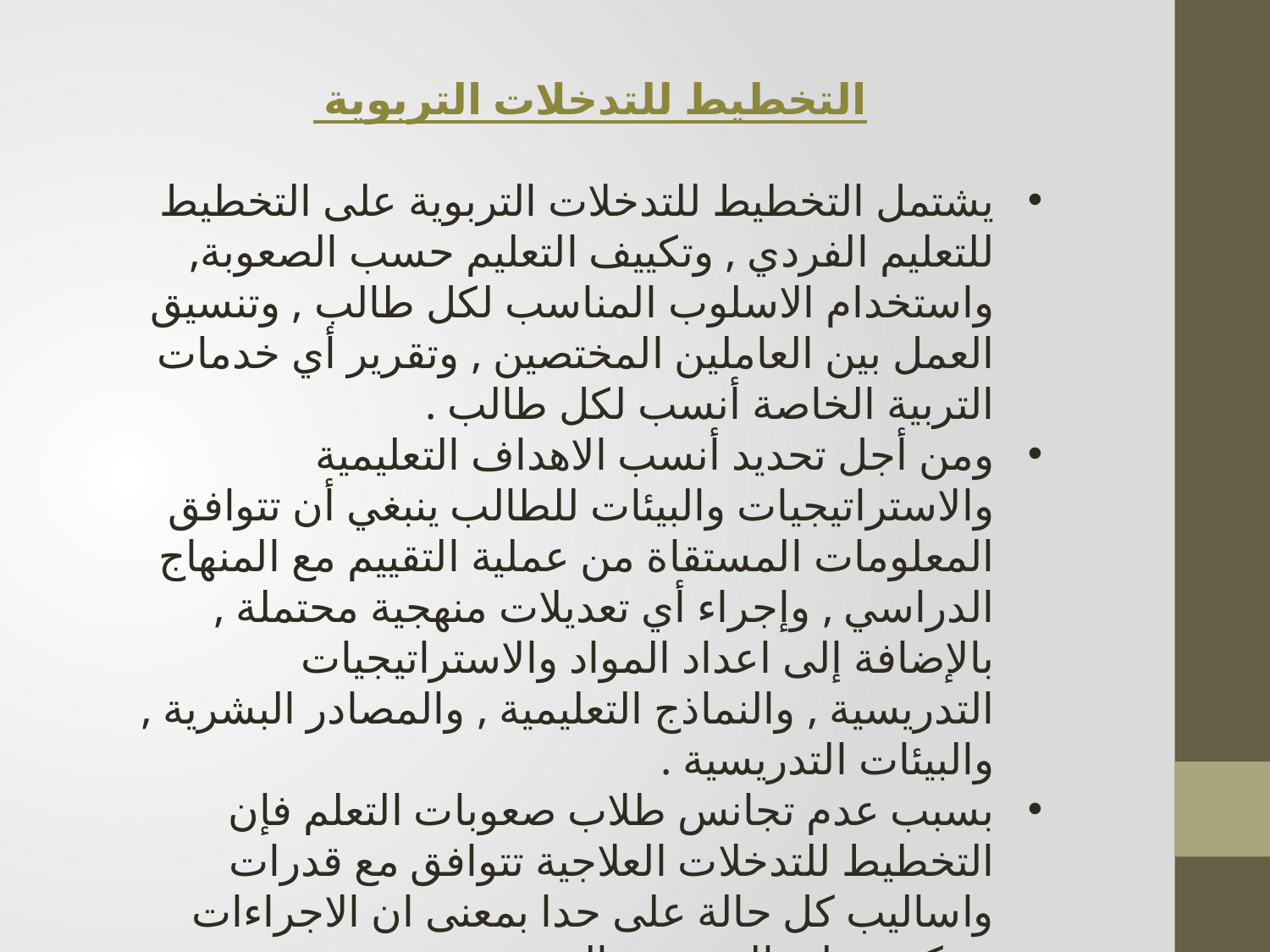

التخطيط للتدخلات التربوية

يشتمل التخطيط للتدخلات التربوية على التخطيط للتعليم الفردي , وتكييف التعليم حسب الصعوبة, واستخدام الاسلوب المناسب لكل طالب , وتنسيق العمل بين العاملين المختصين , وتقرير أي خدمات التربية الخاصة أنسب لكل طالب .
ومن أجل تحديد أنسب الاهداف التعليمية والاستراتيجيات والبيئات للطالب ينبغي أن تتوافق المعلومات المستقاة من عملية التقييم مع المنهاج الدراسي , وإجراء أي تعديلات منهجية محتملة , بالإضافة إلى اعداد المواد والاستراتيجيات التدريسية , والنماذج التعليمية , والمصادر البشرية , والبيئات التدريسية .
بسبب عدم تجانس طلاب صعوبات التعلم فإن التخطيط للتدخلات العلاجية تتوافق مع قدرات واساليب كل حالة على حدا بمعنى ان الاجراءات ستكون على المستوى الفردي.